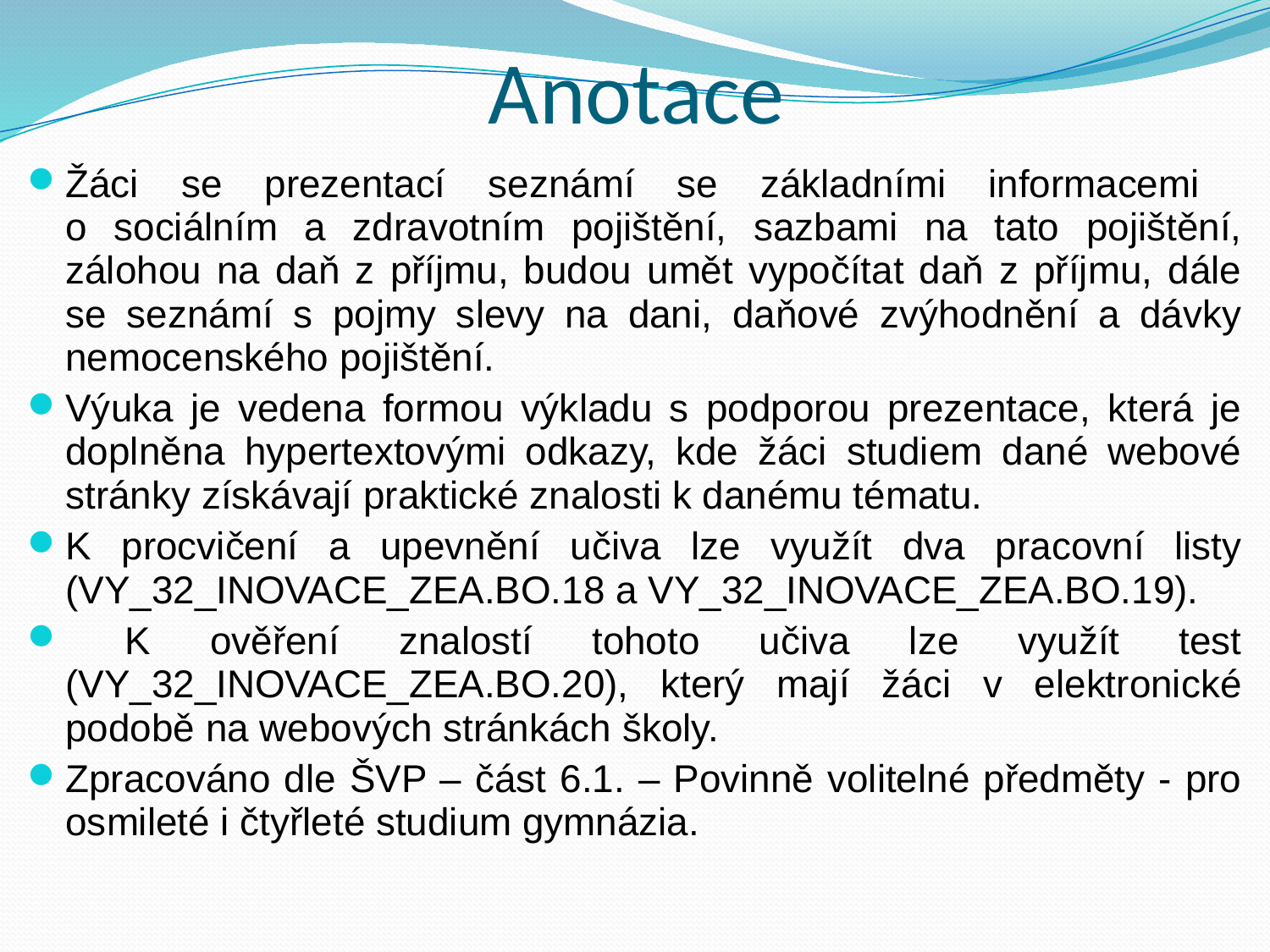

# Anotace
Žáci se prezentací seznámí se základními informacemi
o sociálním a zdravotním pojištění, sazbami na tato pojištění, zálohou na daň z příjmu, budou umět vypočítat daň z příjmu, dále se seznámí s pojmy slevy na dani, daňové zvýhodnění a dávky nemocenského pojištění.
Výuka je vedena formou výkladu s podporou prezentace, která je doplněna hypertextovými odkazy, kde žáci studiem dané webové stránky získávají praktické znalosti k danému tématu.
K procvičení a upevnění učiva lze využít dva pracovní listy (VY_32_INOVACE_ZEA.BO.18 a VY_32_INOVACE_ZEA.BO.19).
 K ověření znalostí tohoto učiva lze využít test (VY_32_INOVACE_ZEA.BO.20), který mají žáci v elektronické podobě na webových stránkách školy.
Zpracováno dle ŠVP – část 6.1. – Povinně volitelné předměty - pro osmileté i čtyřleté studium gymnázia.